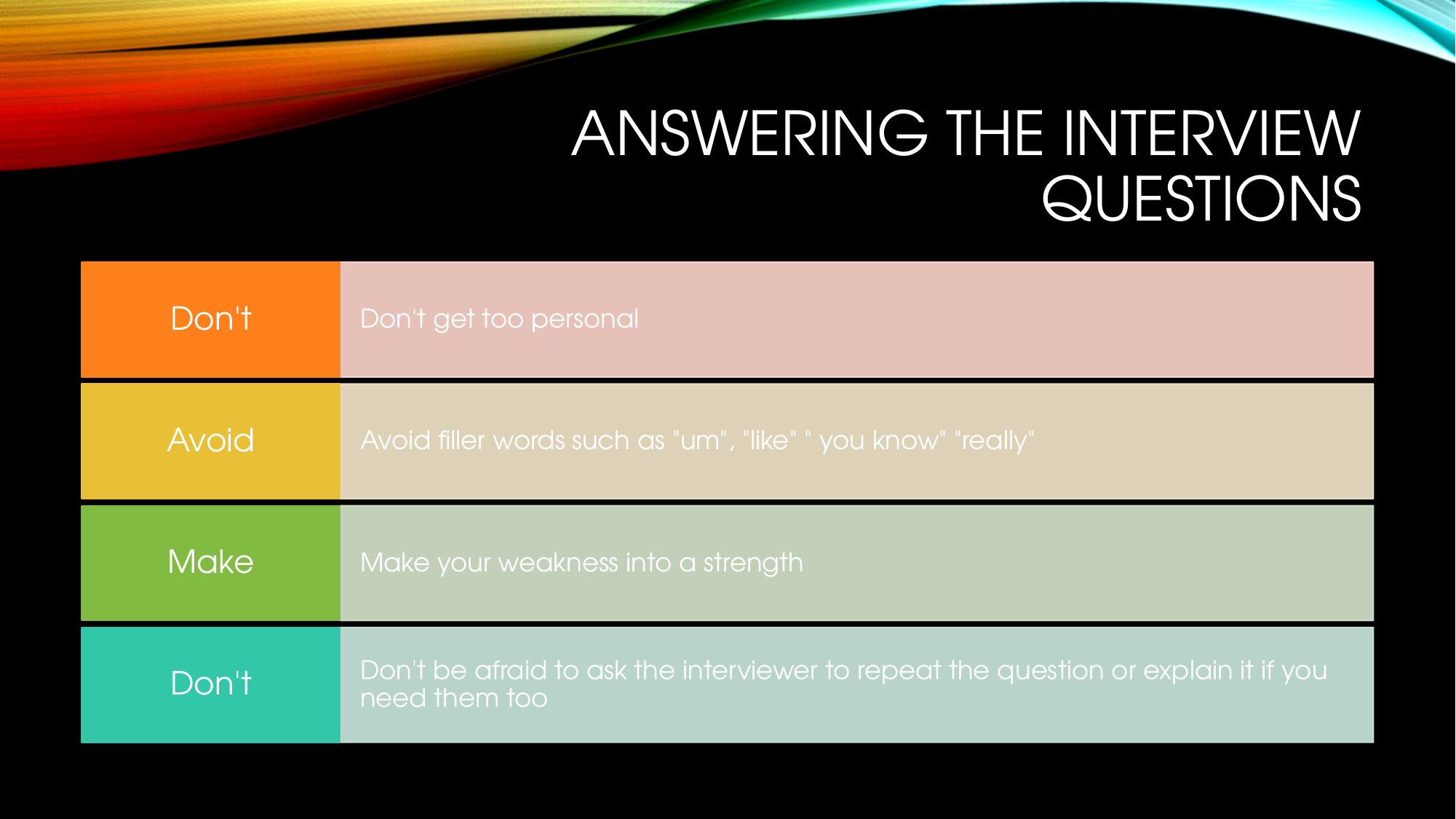

# Answering the Interview Questions
Don't get too personal
Don't
Avoid filler words such as "um", "like" " you know" "really"
Avoid
Make your weakness into a strength
Make
Don't be afraid to ask the interviewer to repeat the question or explain it if you need them too
Don't